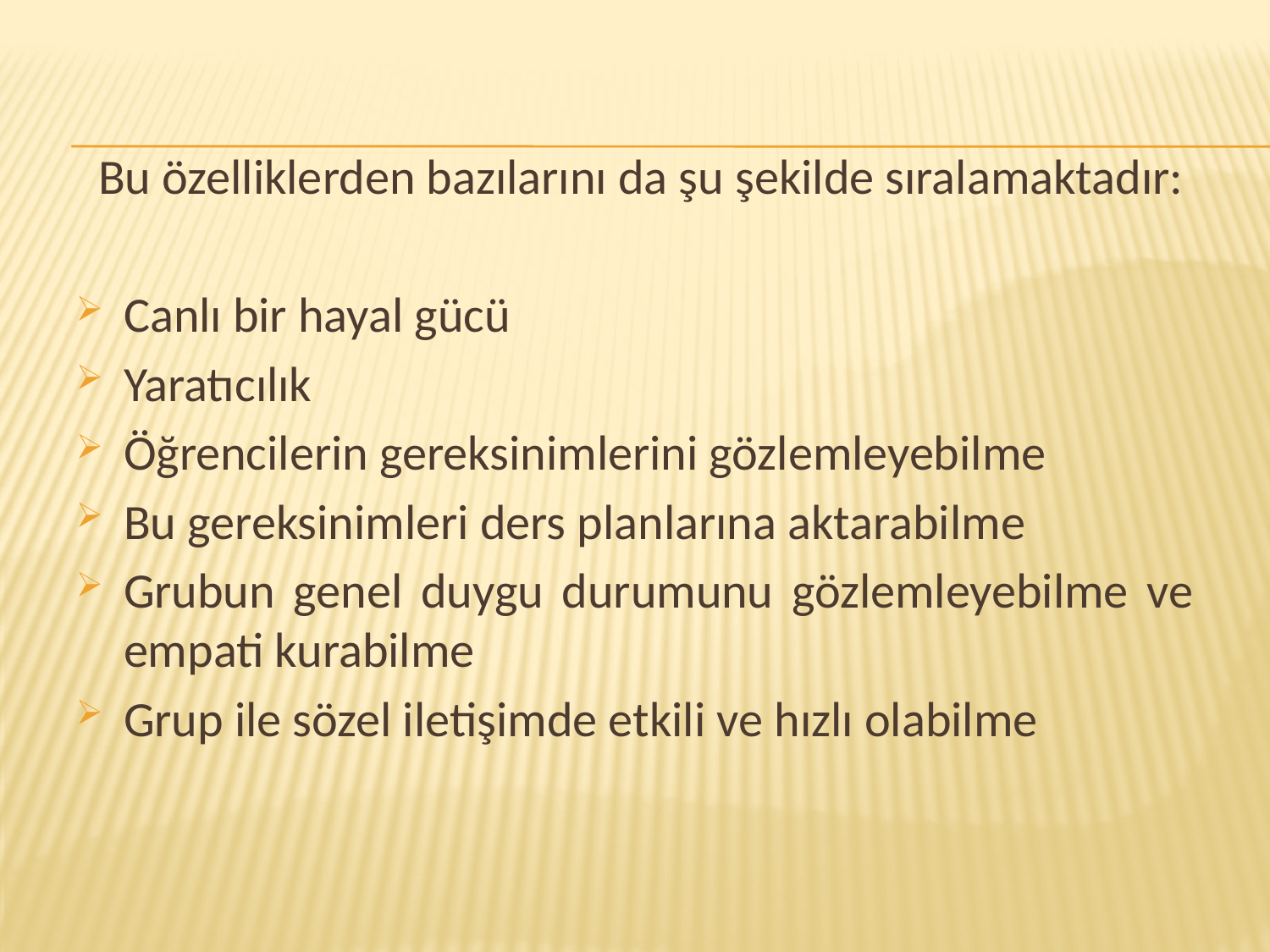

Bu özelliklerden bazılarını da şu şekilde sıralamaktadır:

Canlı bir hayal gücü
Yaratıcılık
Öğrencilerin gereksinimlerini gözlemleyebilme
Bu gereksinimleri ders planlarına aktarabilme
Grubun genel duygu durumunu gözlemleyebilme ve empati kurabilme
Grup ile sözel iletişimde etkili ve hızlı olabilme